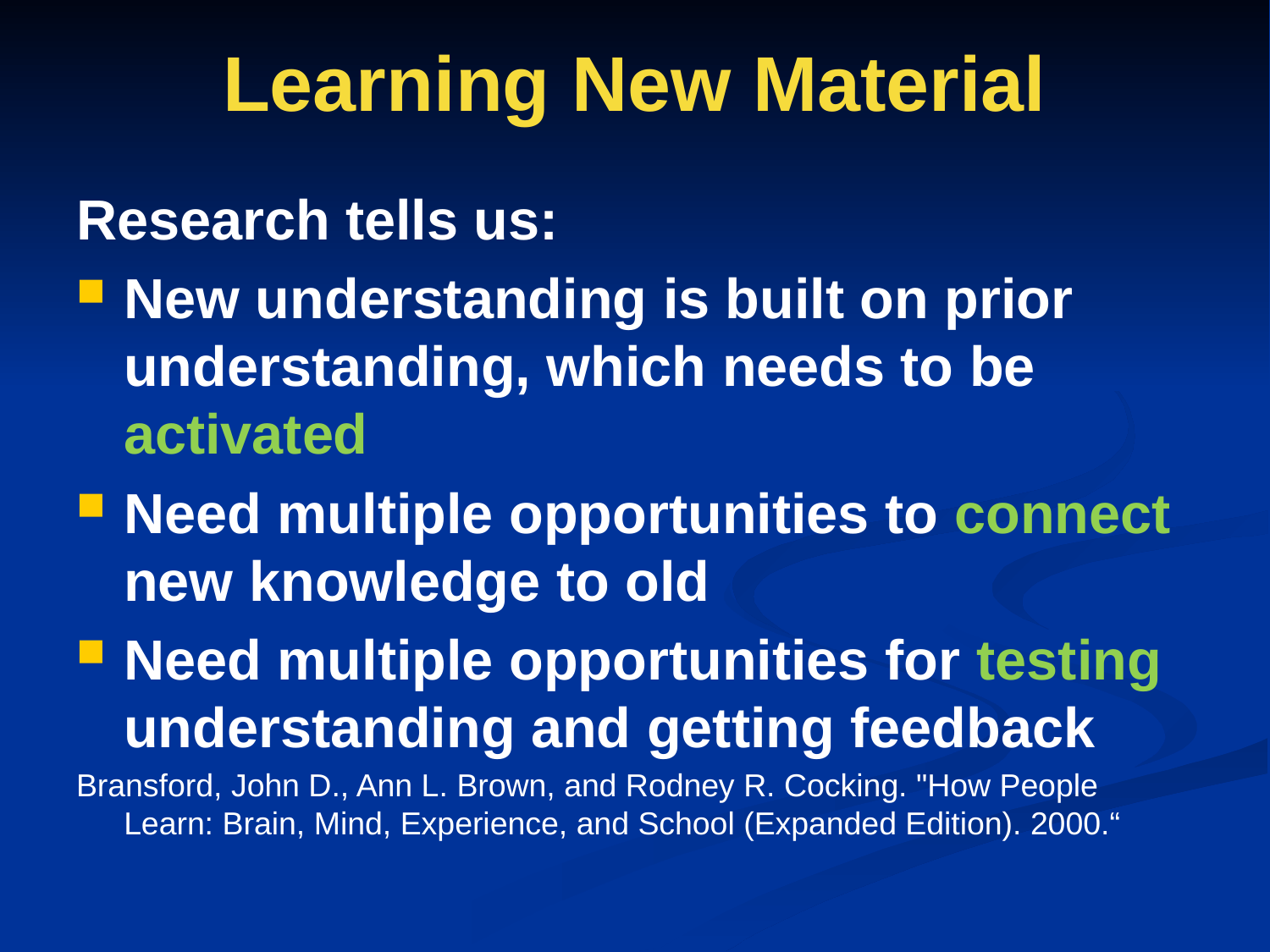

# Learning New Material
Research tells us:
New understanding is built on prior understanding, which needs to be activated
Need multiple opportunities to connect new knowledge to old
Need multiple opportunities for testing understanding and getting feedback
Bransford, John D., Ann L. Brown, and Rodney R. Cocking. "How People Learn: Brain, Mind, Experience, and School (Expanded Edition). 2000.“